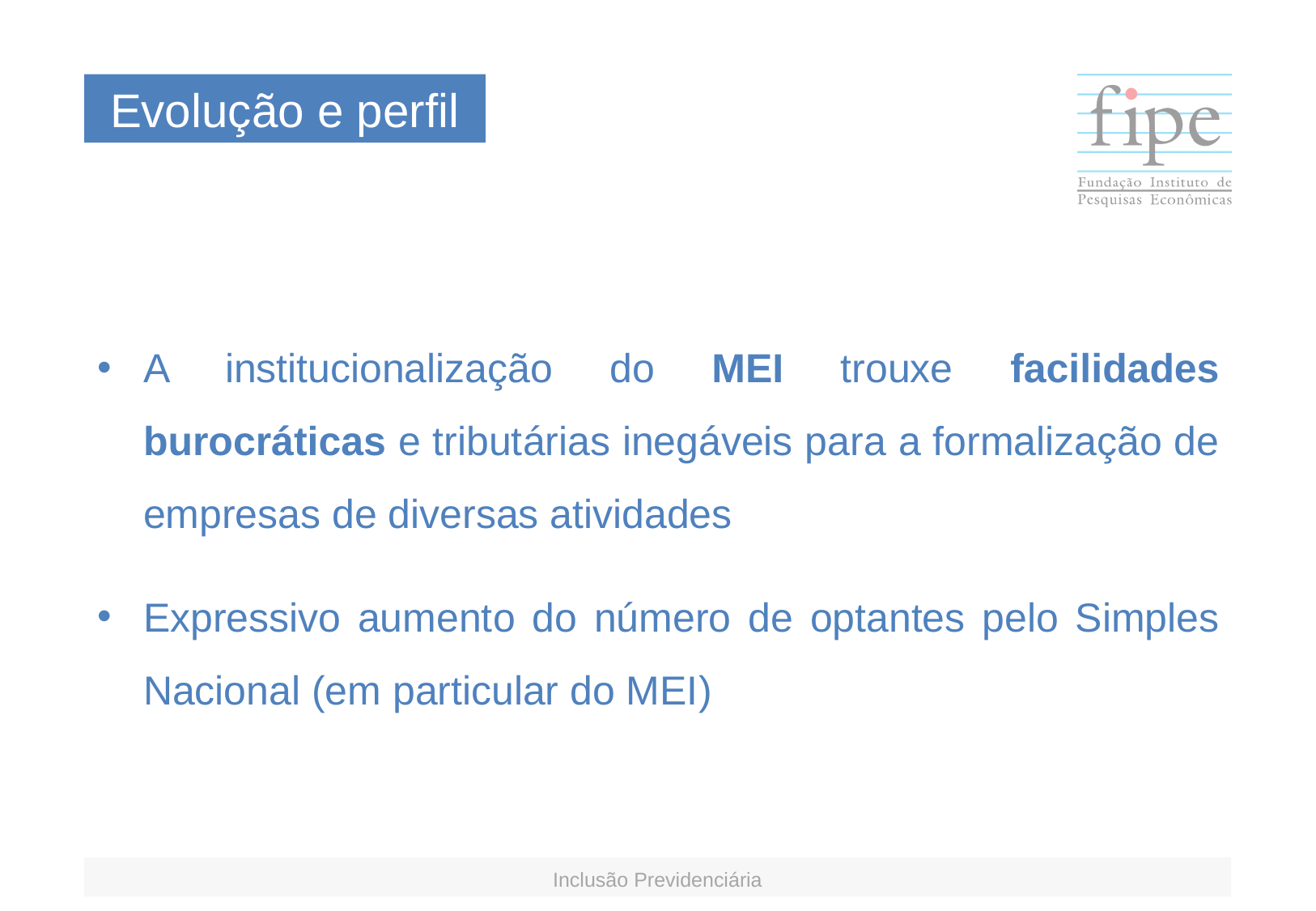

Evolução e perfil
A institucionalização do MEI trouxe facilidades burocráticas e tributárias inegáveis para a formalização de empresas de diversas atividades
Expressivo aumento do número de optantes pelo Simples Nacional (em particular do MEI)
Inclusão Previdenciária
* Outras modalidades, como reforma, também podem ser incluídas